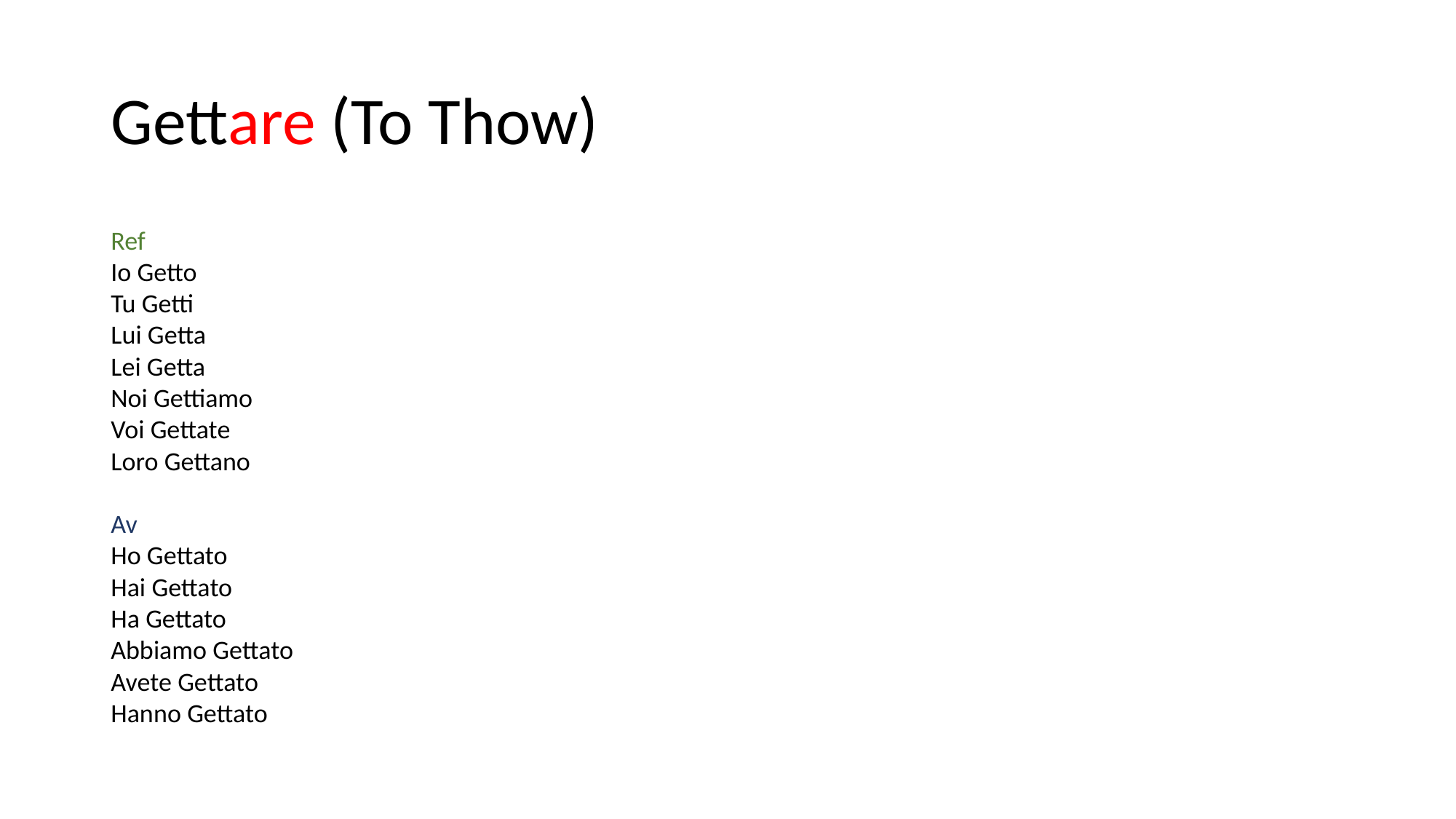

# Gettare (To Thow)
Ref
Io Getto
Tu Getti
Lui Getta
Lei Getta
Noi Gettiamo
Voi Gettate
Loro Gettano

Av
Ho Gettato
Hai Gettato
Ha Gettato
Abbiamo Gettato
Avete Gettato
Hanno Gettato